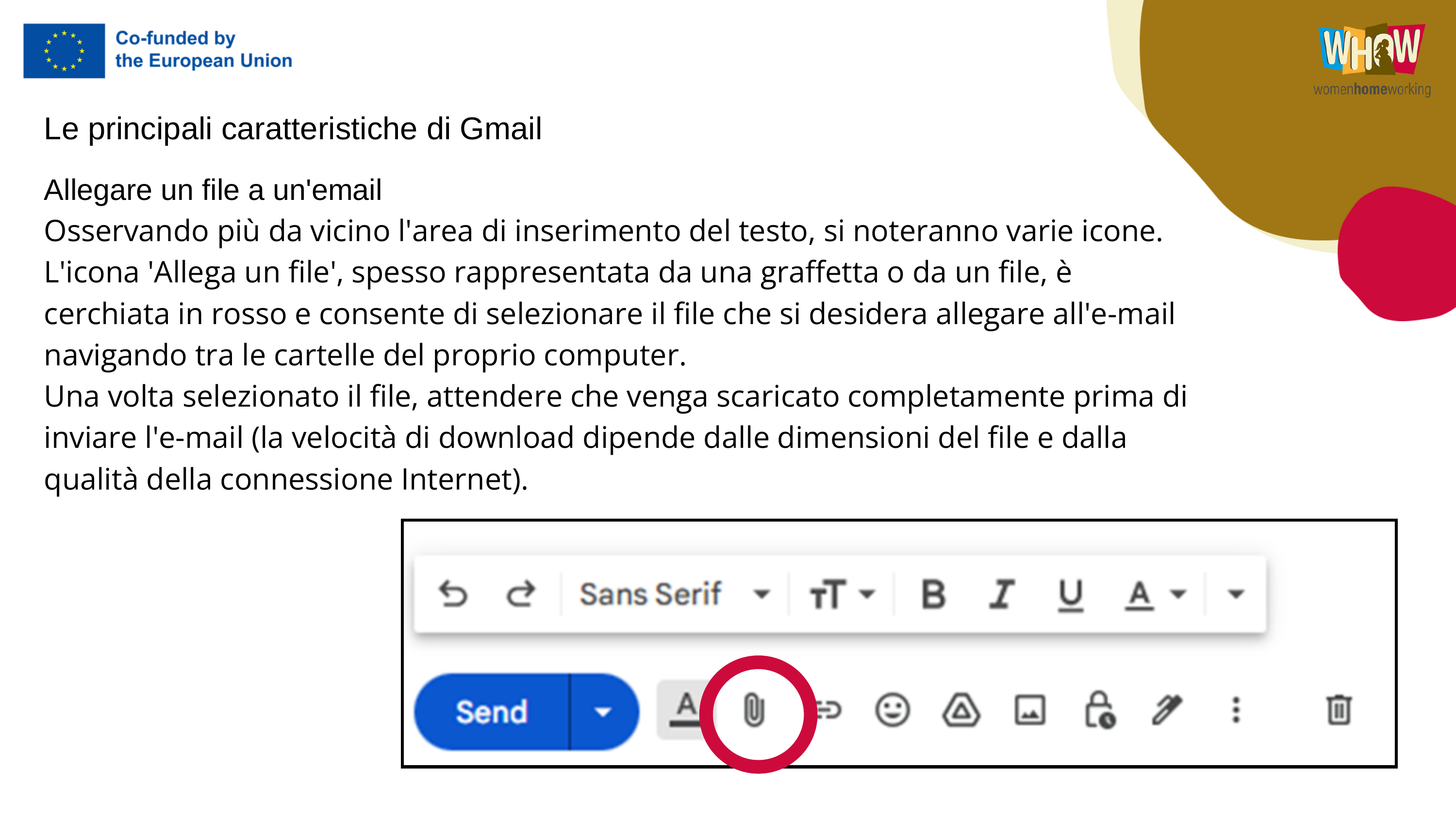

Le principali caratteristiche di Gmail
Allegare un file a un'email
Osservando più da vicino l'area di inserimento del testo, si noteranno varie icone. L'icona 'Allega un file', spesso rappresentata da una graffetta o da un file, è cerchiata in rosso e consente di selezionare il file che si desidera allegare all'e-mail navigando tra le cartelle del proprio computer.
Una volta selezionato il file, attendere che venga scaricato completamente prima di inviare l'e-mail (la velocità di download dipende dalle dimensioni del file e dalla qualità della connessione Internet).